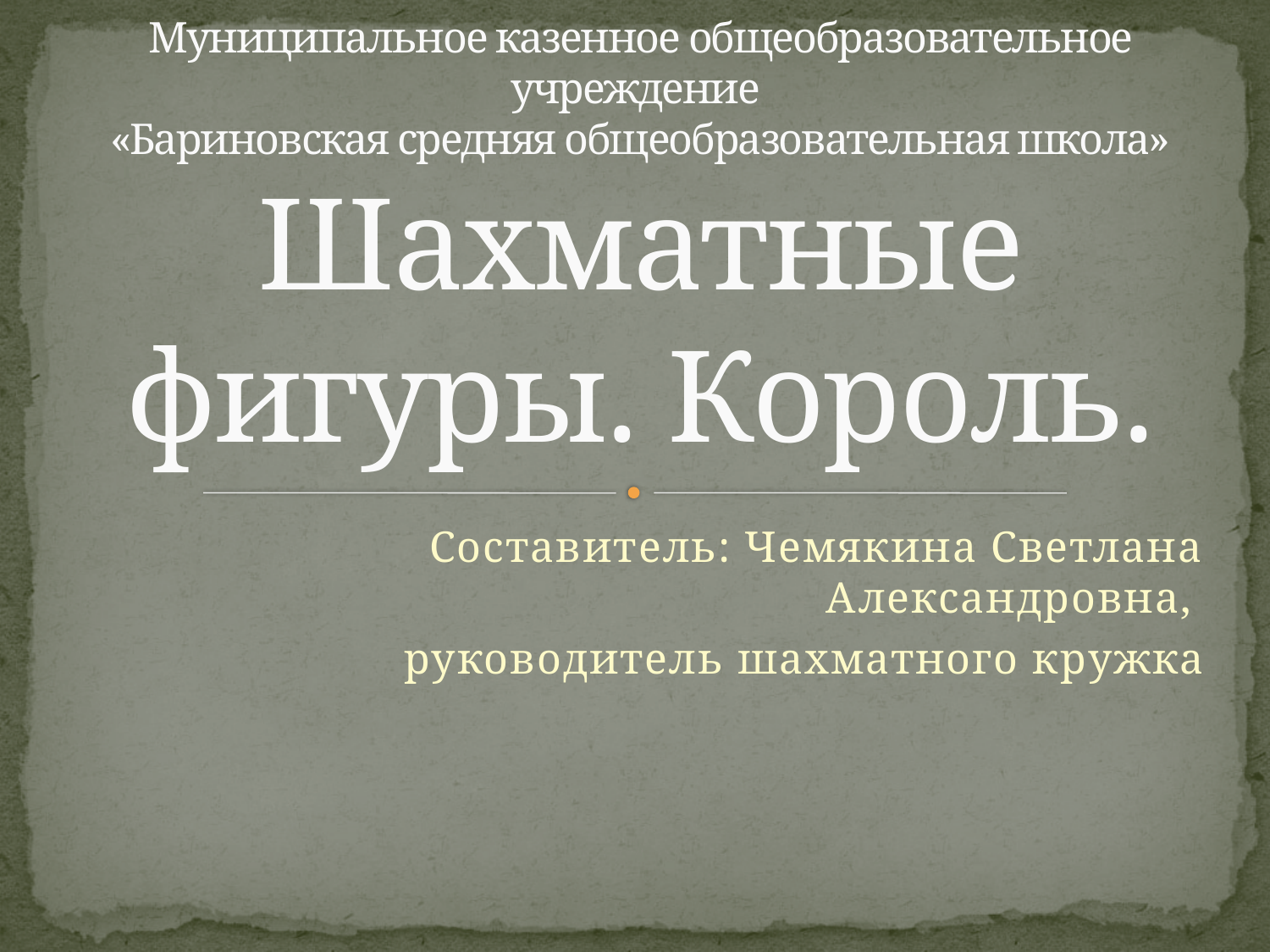

# Муниципальное казенное общеобразовательное учреждение «Бариновская средняя общеобразовательная школа» Шахматные фигуры. Король.
Составитель: Чемякина Светлана Александровна,
руководитель шахматного кружка